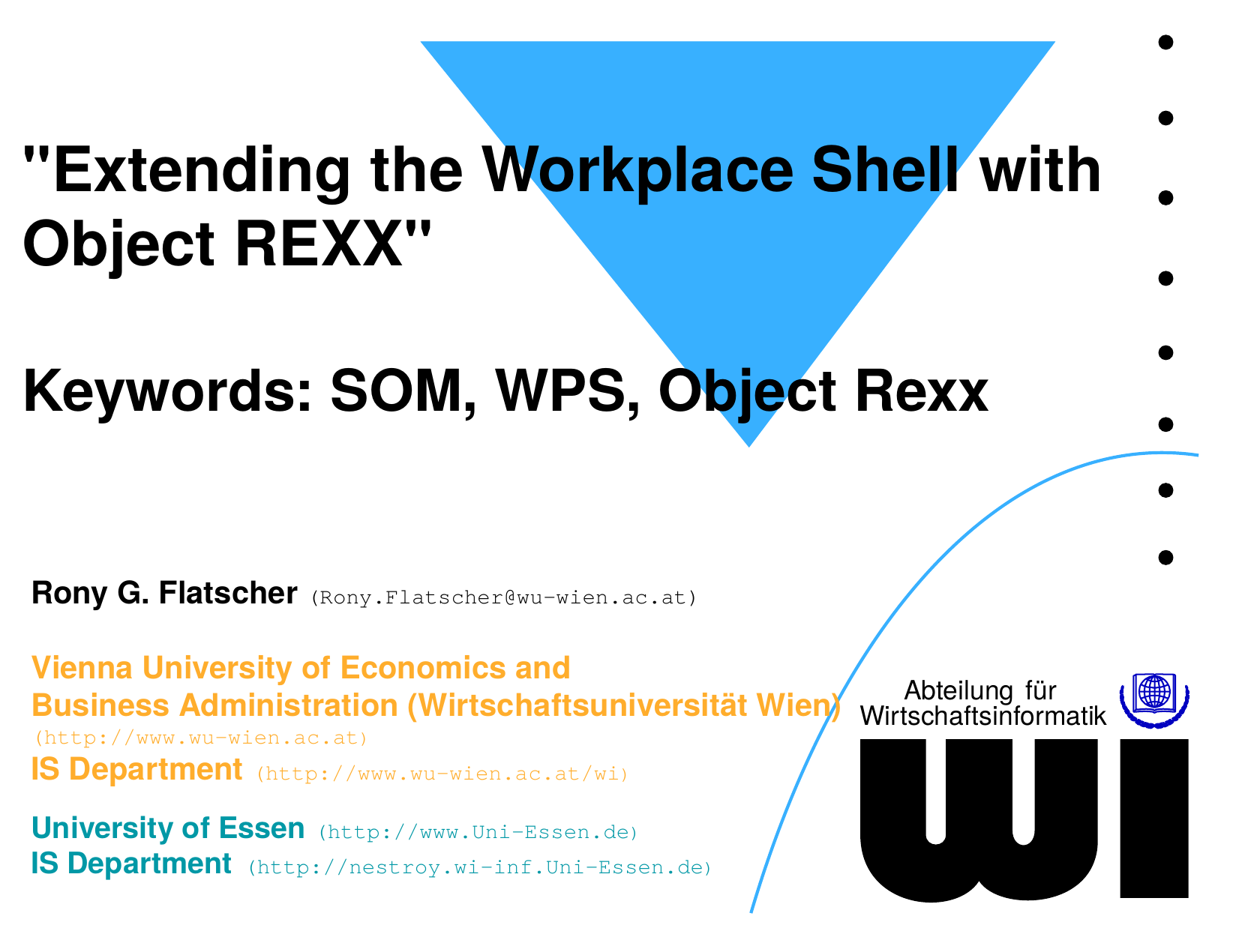

"Extending the Workplace Shell with Object REXX"

Keywords: SOM, WPS, Object Rexx

Rony G. Flatscher (Rony.Flatscher@wu-wien.ac.at)

Vienna University of Economics and
Business Administration (Wirtschaftsuniversität Wien) (http://www.wu-wien.ac.at)
IS Department (http://www.wu-wien.ac.at/wi)

University of Essen (http://www.Uni-Essen.de)
IS Department (http://nestroy.wi-inf.Uni-Essen.de)

Abteilung
für

Wirtschaftsinformatik